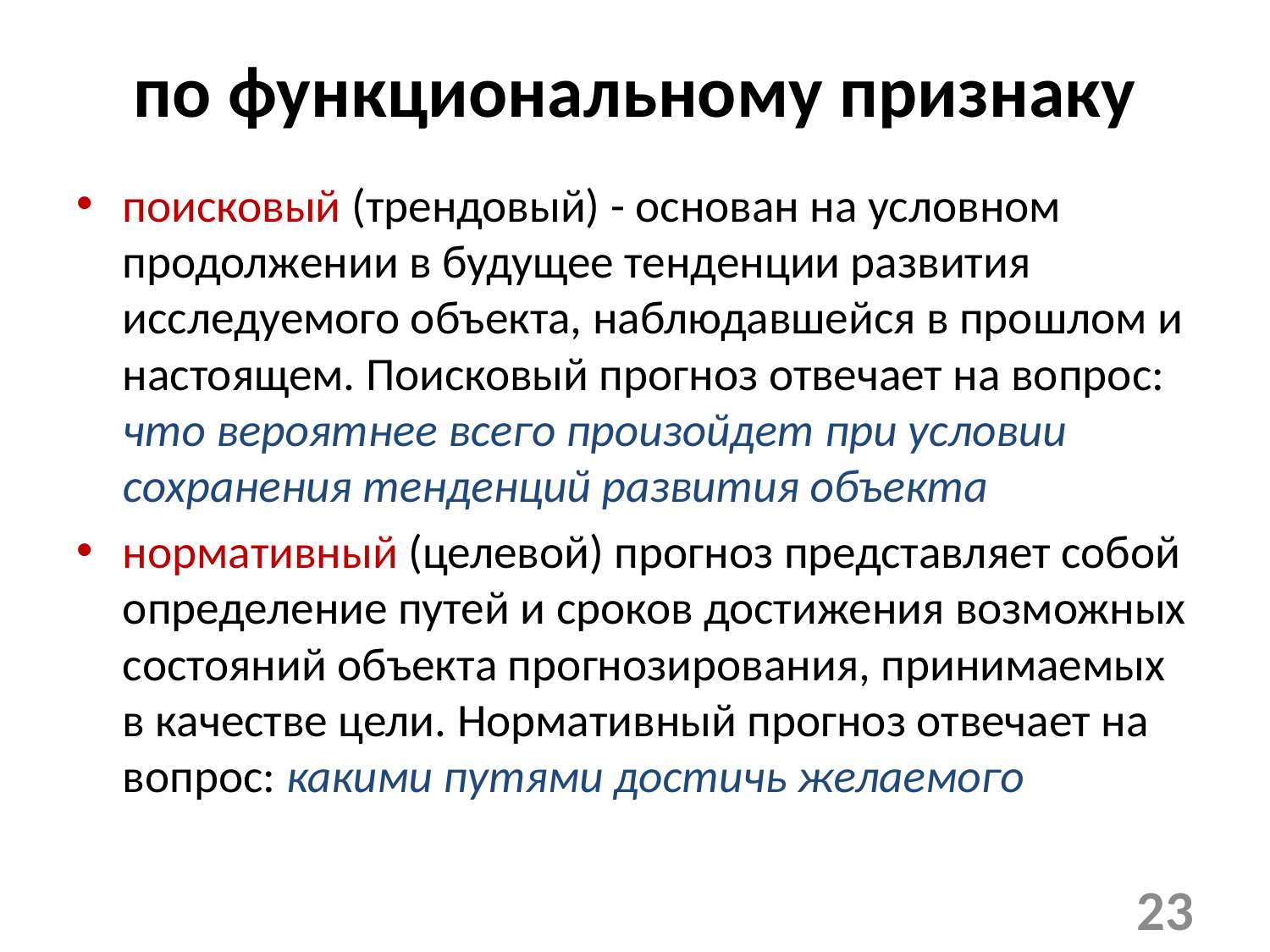

# по функциональному признаку
поисковый (трендовый) - основан на условном продолжении в будущее тенденции развития исследуемого объекта, наблюдавшейся в прошлом и настоящем. Поисковый прогноз отвечает на вопрос: что вероятнее всего произойдет при условии сохранения тенденций развития объекта
нормативный (целевой) прогноз представляет собой определение путей и сроков достижения возможных состояний объекта прогнозирования, принимаемых в качестве цели. Нормативный прогноз отвечает на вопрос: какими путями достичь желаемого

23